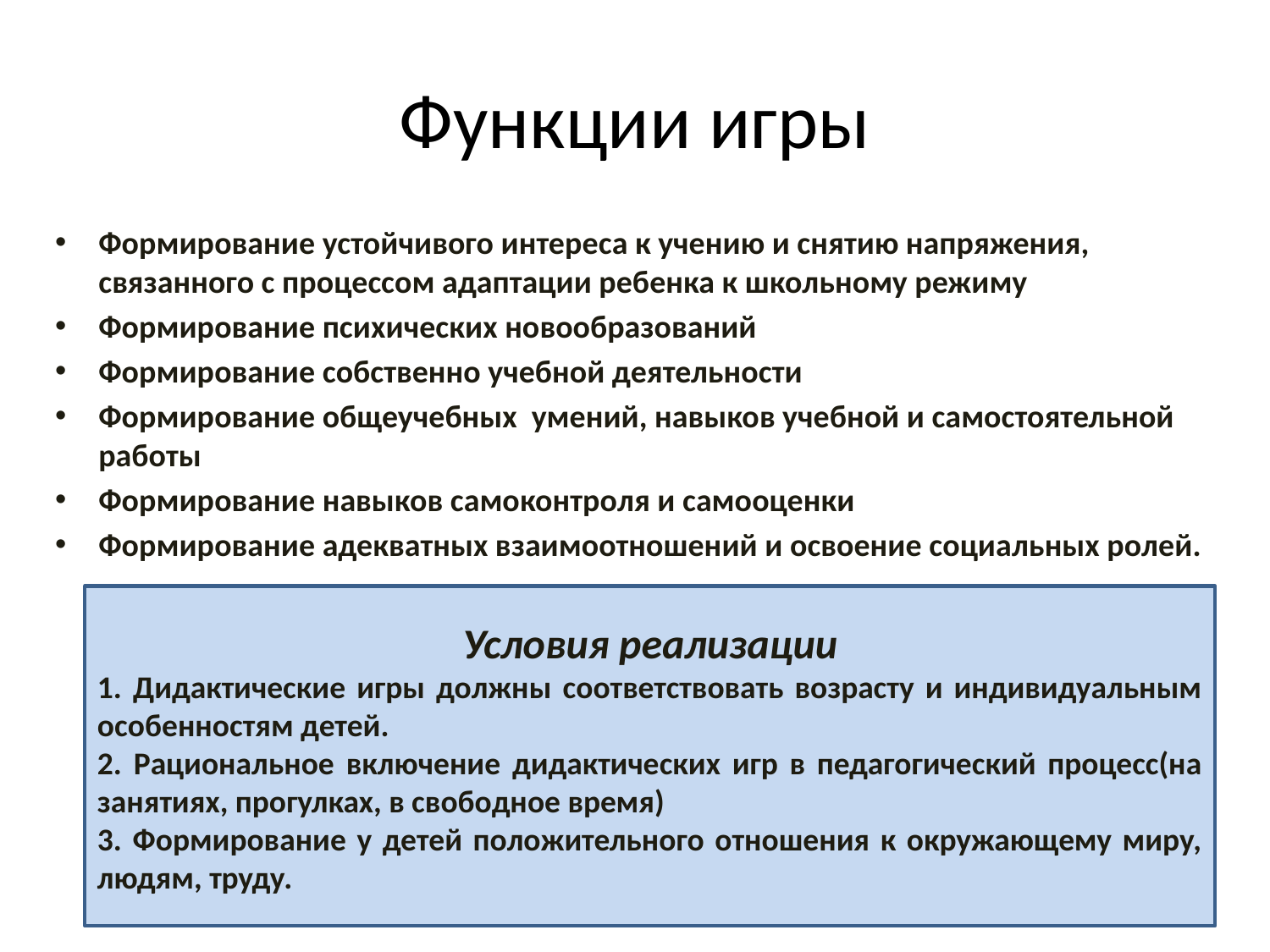

# Функции игры
Формирование устойчивого интереса к учению и снятию напряжения, связанного с процессом адаптации ребенка к школьному режиму
Формирование психических новообразований
Формирование собственно учебной деятельности
Формирование общеучебных  умений, навыков учебной и самостоятельной работы
Формирование навыков самоконтроля и самооценки
Формирование адекватных взаимоотношений и освоение социальных ролей.

Условия реализации
1. Дидактические игры должны соответствовать возрасту и индивидуальным особенностям детей.
2. Рациональное включение дидактических игр в педагогический процесс(на занятиях, прогулках, в свободное время)
3. Формирование у детей положительного отношения к окружающему миру, людям, труду.